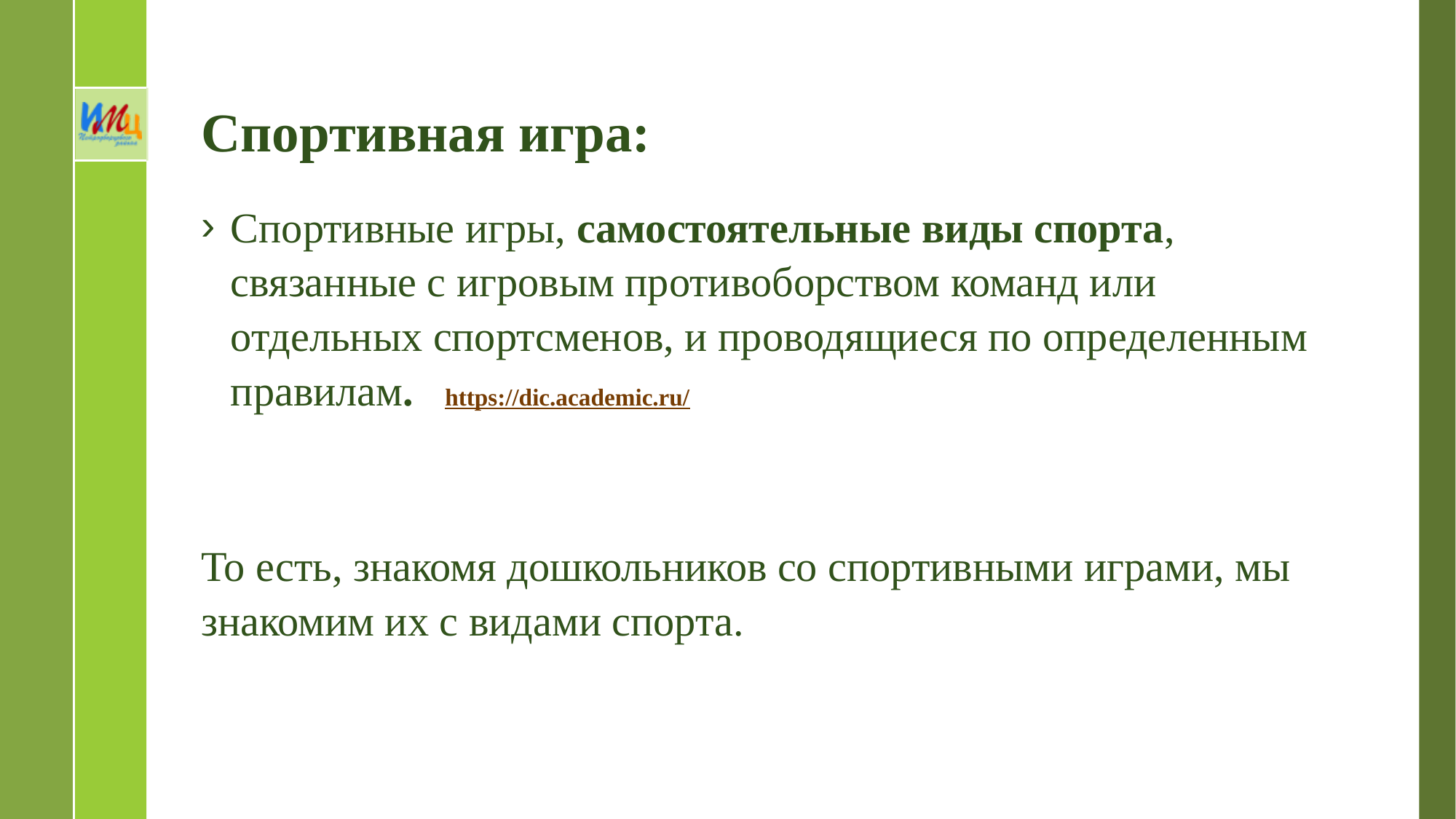

# Спортивная игра:
Спортивные игры, самостоятельные виды спорта, связанные с игровым противоборством команд или отдельных спортсменов, и проводящиеся по определенным правилам.   https://dic.academic.ru/

То есть, знакомя дошкольников со спортивными играми, мы знакомим их с видами спорта.